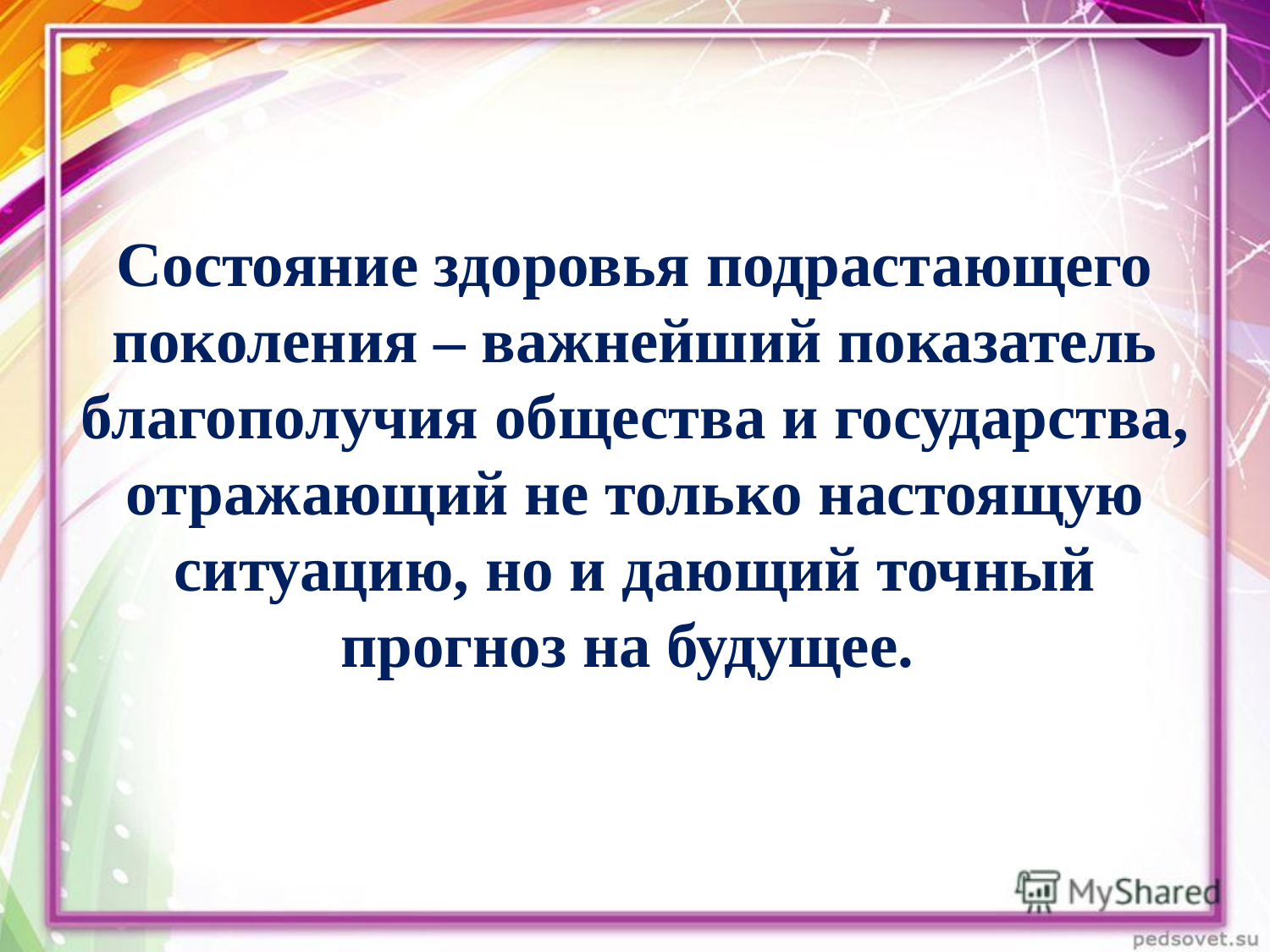

# Состояние здоровья подрастающего поколения – важнейший показатель благополучия общества и государства, отражающий не только настоящую ситуацию, но и дающий точный прогноз на будущее.